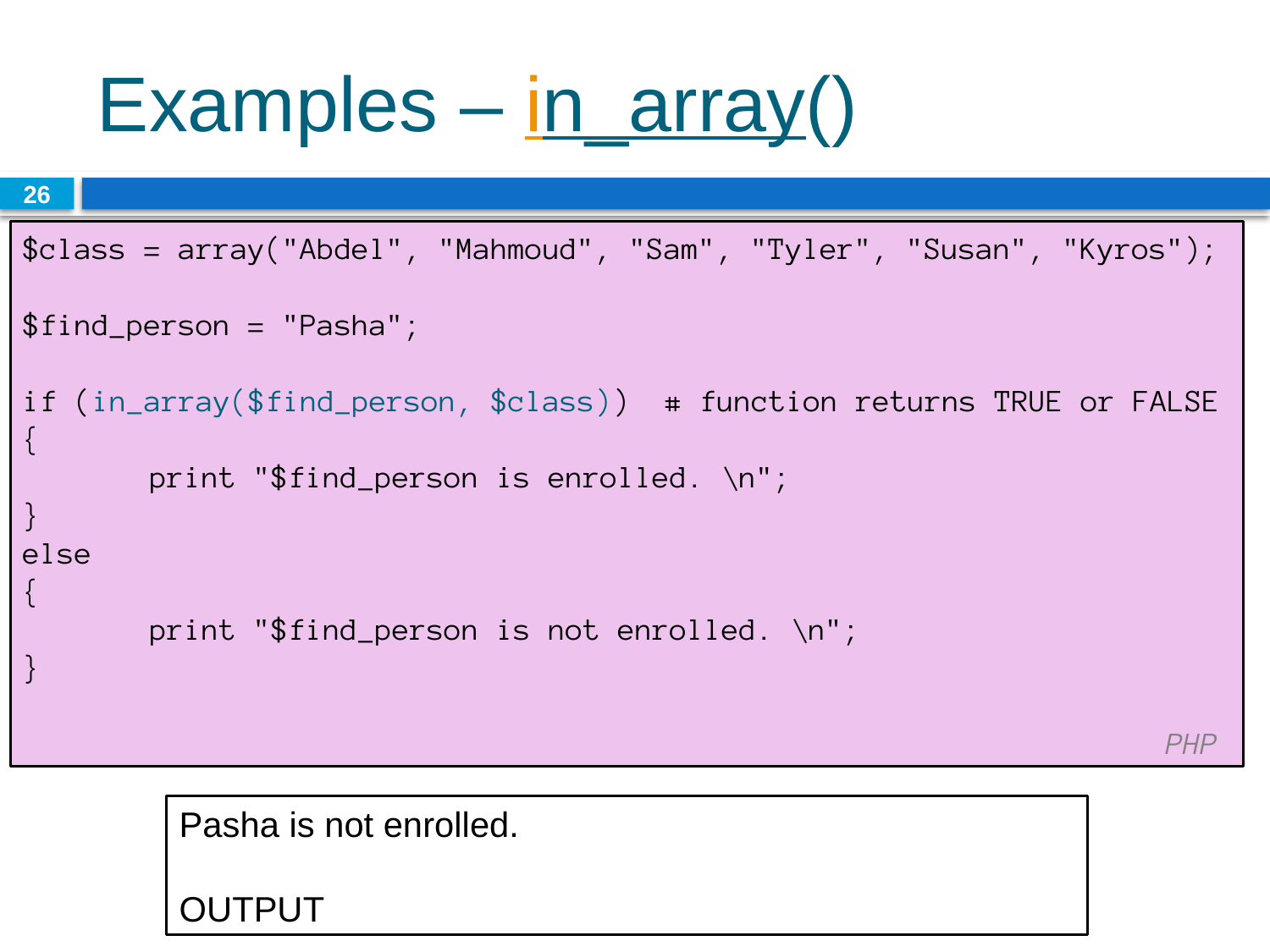

# Examples – in_array()
26
$class = array("Abdel", "Mahmoud", "Sam", "Tyler", "Susan", "Kyros");

$find_person = "Pasha";

if (in_array($find_person, $class))  # function returns TRUE or FALSE
{
	print "$find_person is enrolled. \n";
}
else
{
	print "$find_person is not enrolled. \n";
}

				  					PHP
Pasha is not enrolled.
					            OUTPUT